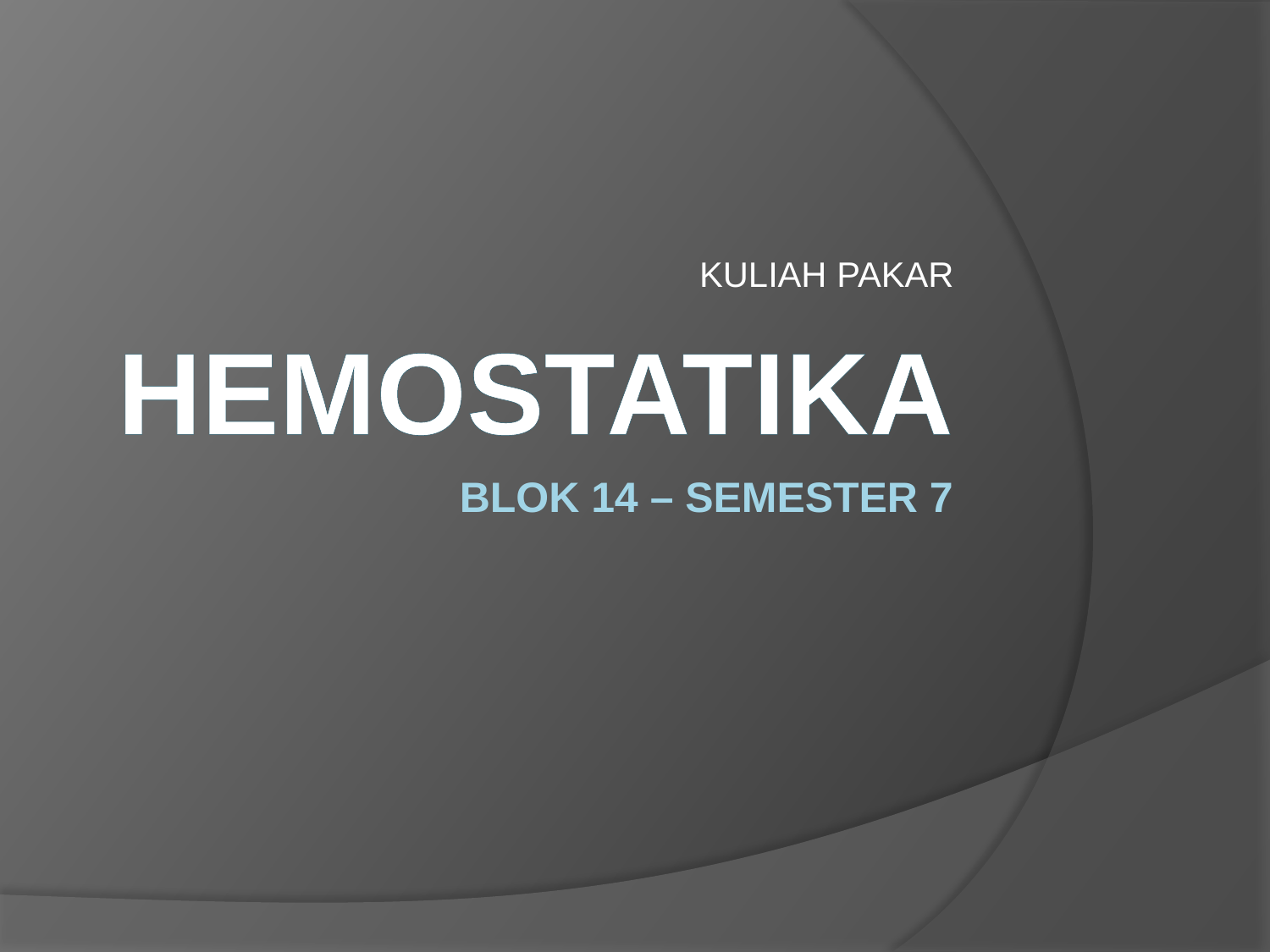

KULIAH PAKAR
HEMOSTATIKA
# Blok 14 – Semester 7